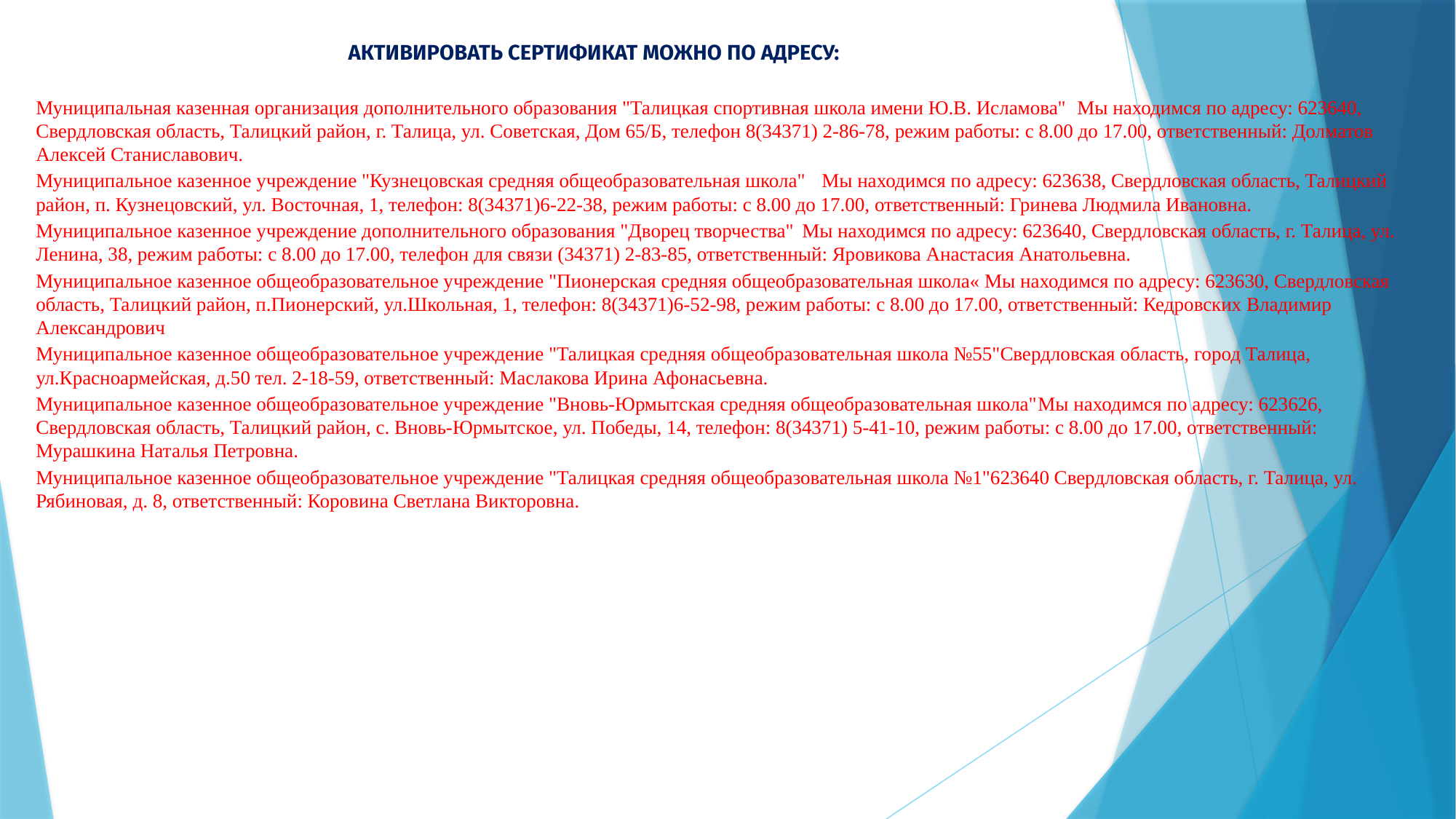

# АКТИВИРОВАТЬ СЕРТИФИКАТ МОЖНО ПО АДРЕСУ:
Муниципальная казенная организация дополнительного образования "Талицкая спортивная школа имени Ю.В. Исламова"	Мы находимся по адресу: 623640, Свердловская область, Талицкий район, г. Талица, ул. Советская, Дом 65/Б, телефон 8(34371) 2-86-78, режим работы: с 8.00 до 17.00, ответственный: Долматов Алексей Станиславович.
Муниципальное казенное учреждение "Кузнецовская средняя общеобразовательная школа"	Мы находимся по адресу: 623638, Свердловская область, Талицкий район, п. Кузнецовский, ул. Восточная, 1, телефон: 8(34371)6-22-38, режим работы: с 8.00 до 17.00, ответственный: Гринева Людмила Ивановна.
Муниципальное казенное учреждение дополнительного образования "Дворец творчества"	Мы находимся по адресу: 623640, Свердловская область, г. Талица, ул. Ленина, 38, режим работы: с 8.00 до 17.00, телефон для связи (34371) 2-83-85, ответственный: Яровикова Анастасия Анатольевна.
Муниципальное казенное общеобразовательное учреждение "Пионерская средняя общеобразовательная школа« Мы находимся по адресу: 623630, Свердловская область, Талицкий район, п.Пионерский, ул.Школьная, 1, телефон: 8(34371)6-52-98, режим работы: с 8.00 до 17.00, ответственный: Кедровских Владимир Александрович
Муниципальное казенное общеобразовательное учреждение "Талицкая средняя общеобразовательная школа №55"Свердловская область, город Талица, ул.Красноармейская, д.50 тел. 2-18-59, ответственный: Маслакова Ирина Афонасьевна.
Муниципальное казенное общеобразовательное учреждение "Вновь-Юрмытская средняя общеобразовательная школа"	Мы находимся по адресу: 623626, Свердловская область, Талицкий район, с. Вновь-Юрмытское, ул. Победы, 14, телефон: 8(34371) 5-41-10, режим работы: с 8.00 до 17.00, ответственный: Мурашкина Наталья Петровна.
Муниципальное казенное общеобразовательное учреждение "Талицкая средняя общеобразовательная школа №1"623640 Свердловская область, г. Талица, ул. Рябиновая, д. 8, ответственный: Коровина Светлана Викторовна.